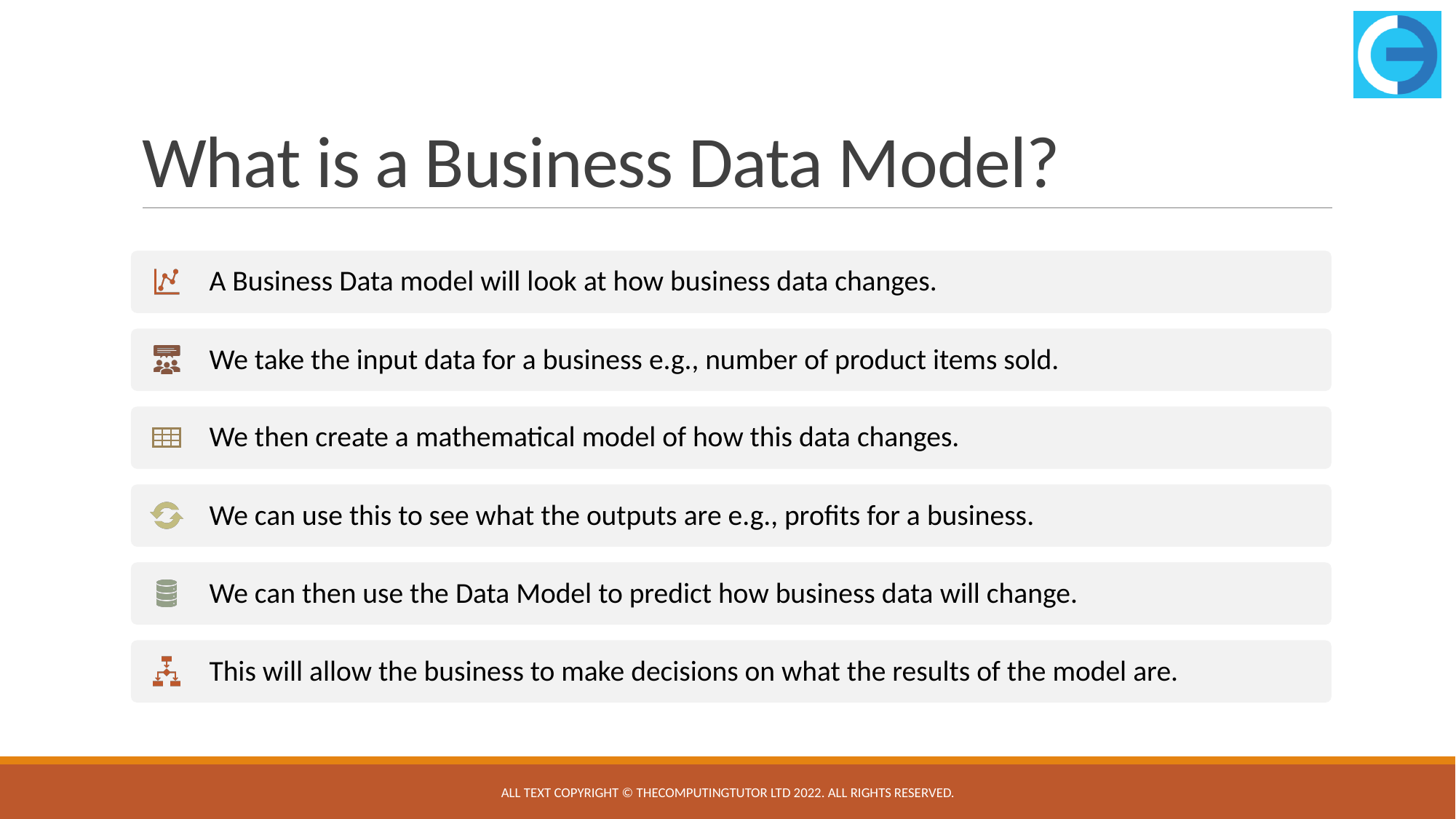

# What is a Business Data Model?
A Business Data model will look at how business data changes.
We take the input data for a business e.g., number of product items sold.
We then create a mathematical model of how this data changes.
We can use this to see what the outputs are e.g., profits for a business.
We can then use the Data Model to predict how business data will change.
This will allow the business to make decisions on what the results of the model are.
All text copyright © TheComputingTutor Ltd 2022. All rights Reserved.